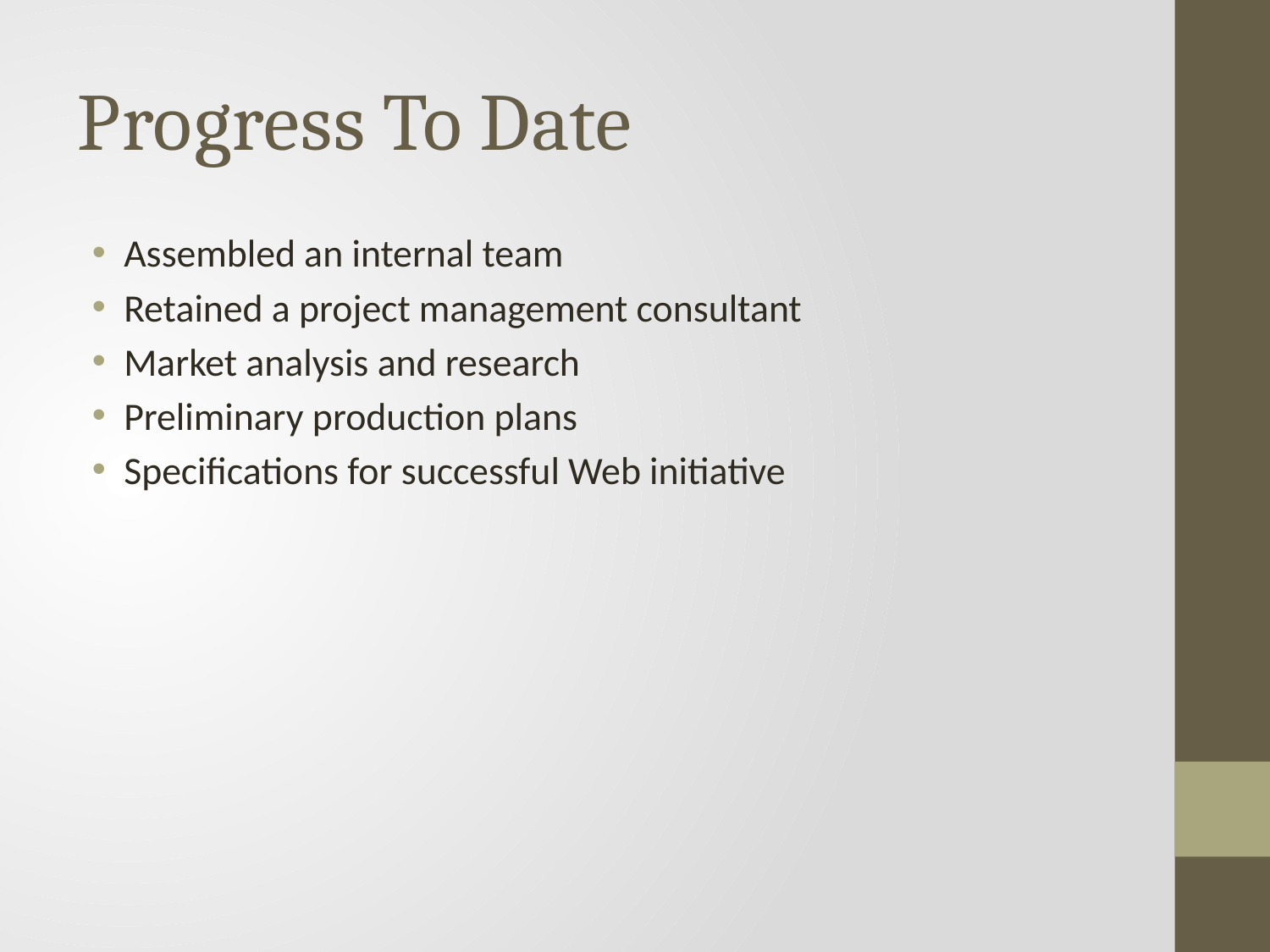

# Progress To Date
Assembled an internal team
Retained a project management consultant
Market analysis and research
Preliminary production plans
Specifications for successful Web initiative